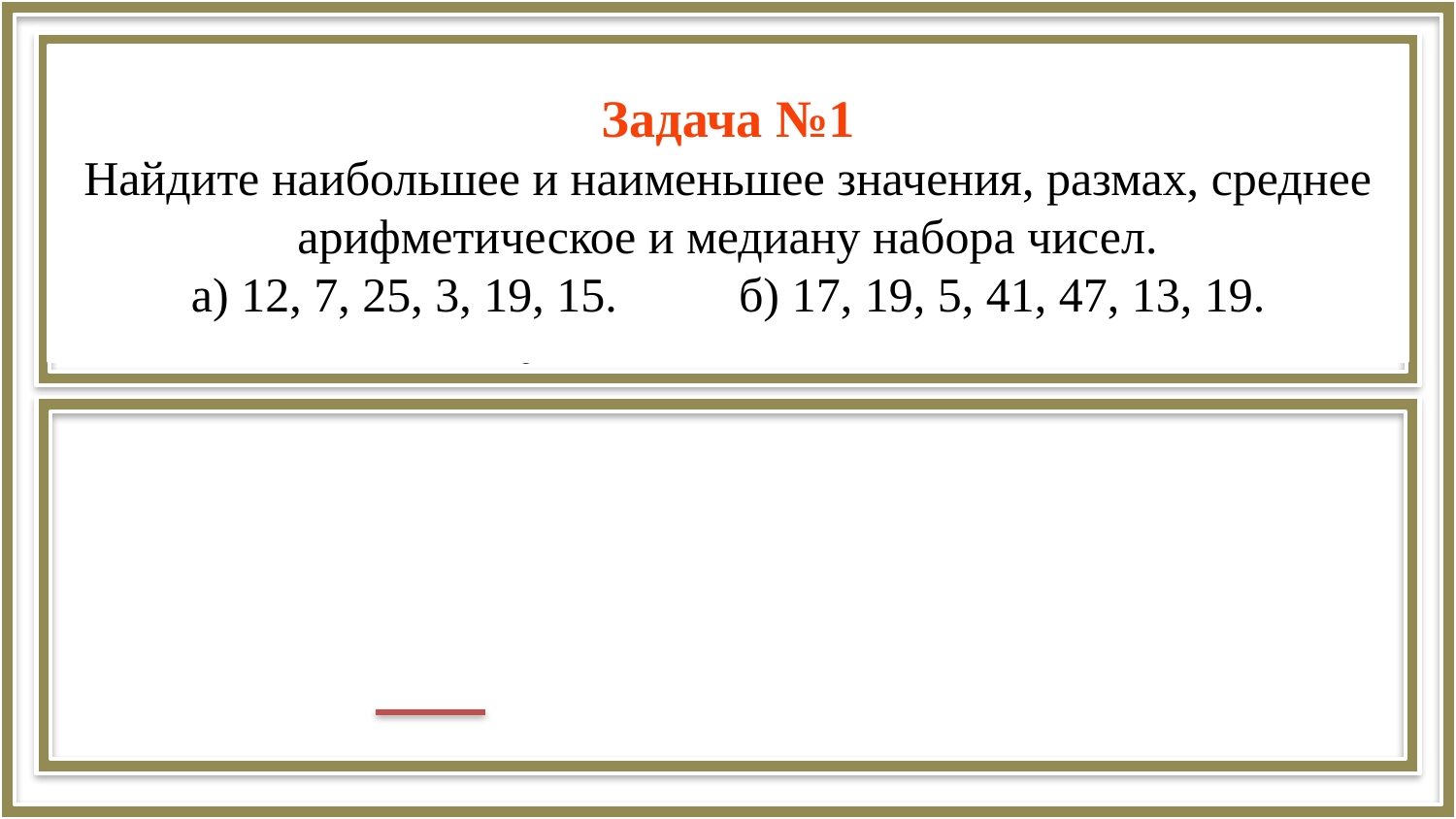

Задача №1
Найдите наибольшее и наименьшее значения, размах, среднее арифметическое и медиану набора чисел.
а) 12, 7, 25, 3, 19, 15.          б) 17, 19, 5, 41, 47, 13, 19.
Задача №1
Четыре девочки собирали клубнику. Первая собрала 6 кг, вторая 10 кг,  третья 16 кг и четвёртая 20 кг. Всю клубнику
они поделили поровну. Сколько килограммов  клубники получила каждая девочка?